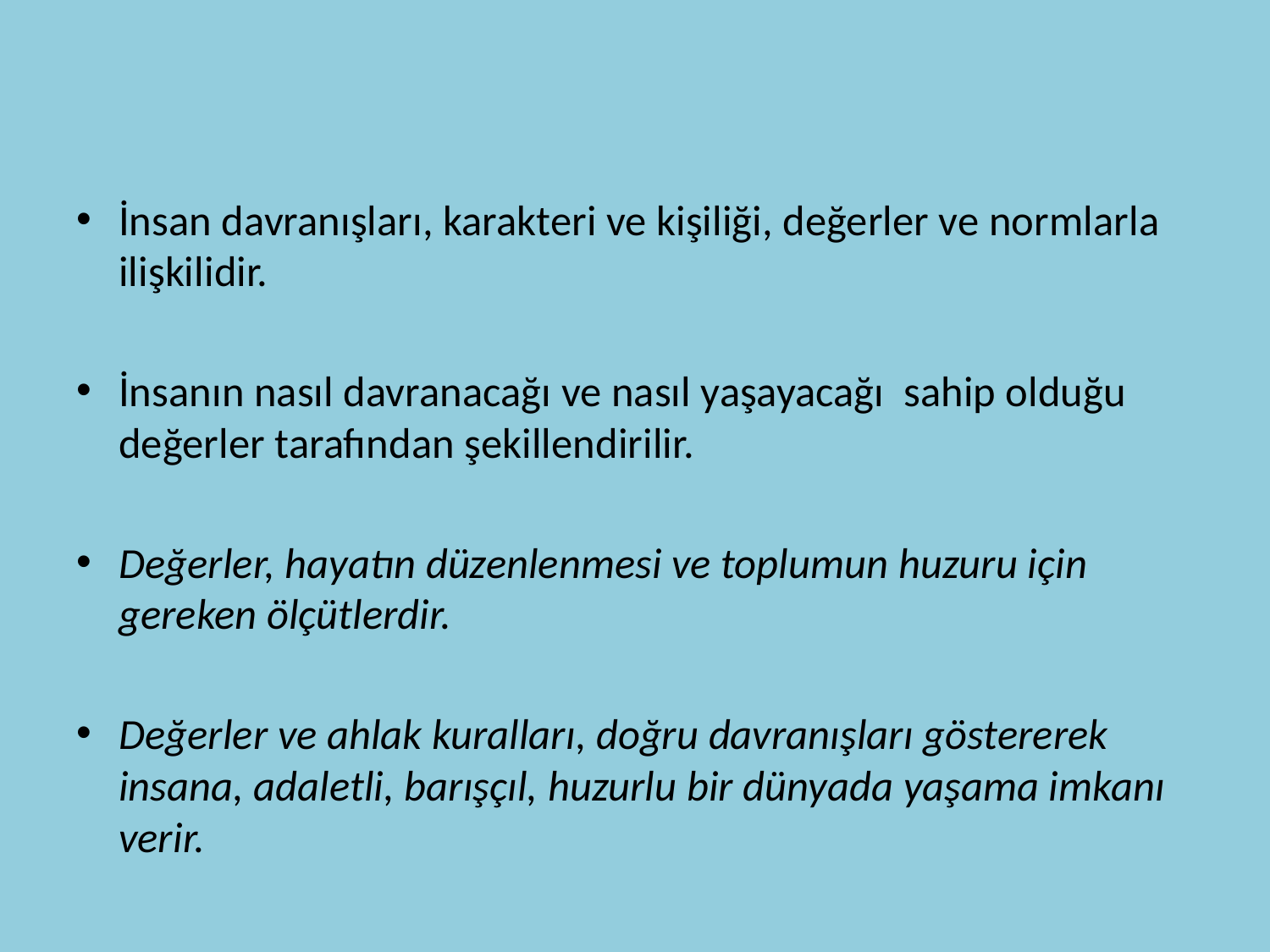

#
İnsan davranışları, karakteri ve kişiliği, değerler ve normlarla ilişkilidir.

İnsanın nasıl davranacağı ve nasıl yaşayacağı  sahip olduğu değerler tarafından şekillendirilir.

Değerler, hayatın düzenlenmesi ve toplumun huzuru için gereken ölçütlerdir.

Değerler ve ahlak kuralları, doğru davranışları göstererek insana, adaletli, barışçıl, huzurlu bir dünyada yaşama imkanı verir.